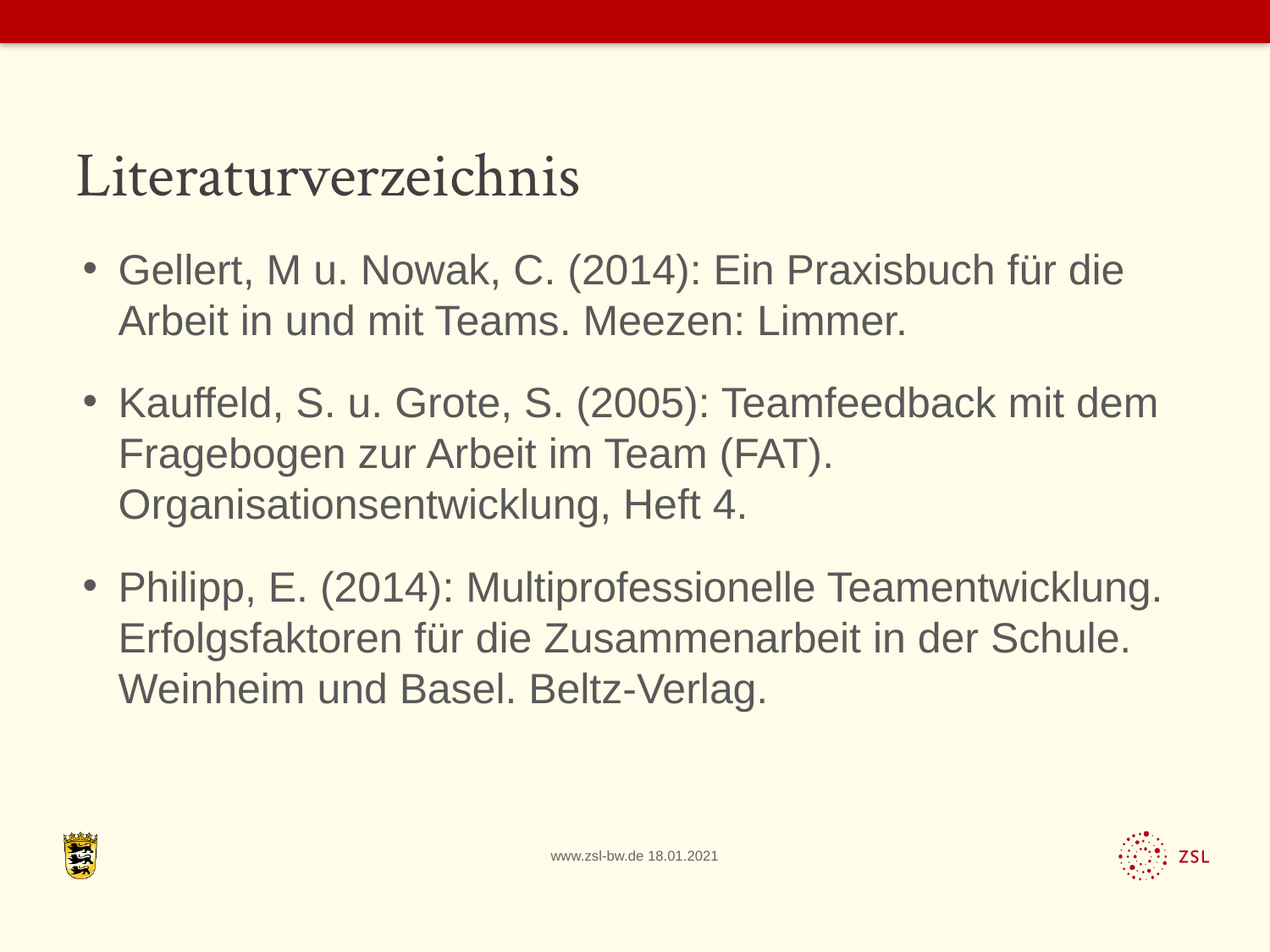

# Literaturverzeichnis
Gellert, M u. Nowak, C. (2014): Ein Praxisbuch für die Arbeit in und mit Teams. Meezen: Limmer.

Kauffeld, S. u. Grote, S. (2005): Teamfeedback mit dem Fragebogen zur Arbeit im Team (FAT).  Organisationsentwicklung, Heft 4.

Philipp, E. (2014): Multiprofessionelle Teamentwicklung. Erfolgsfaktoren für die Zusammenarbeit in der Schule. Weinheim und Basel. Beltz-Verlag.